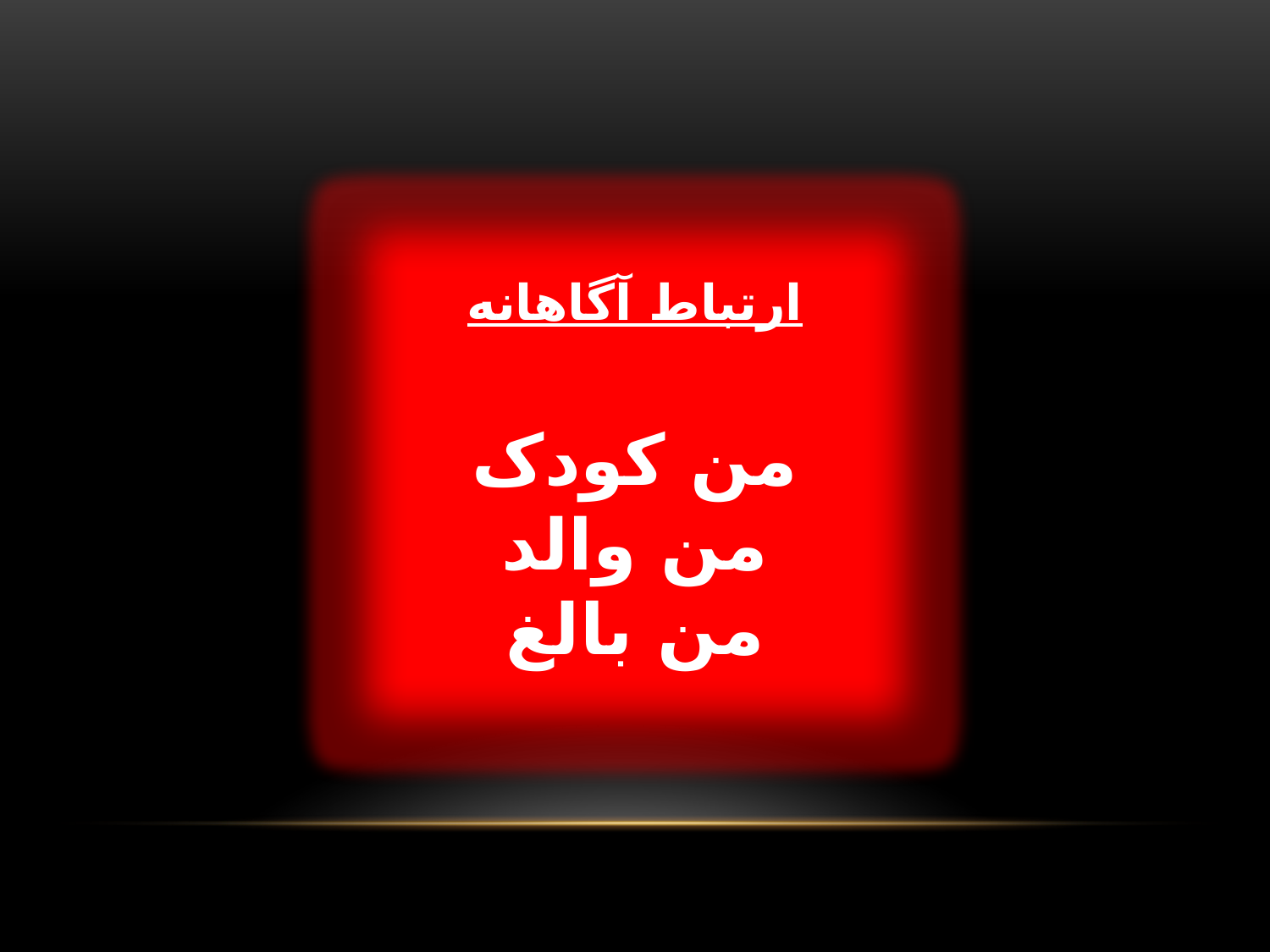

ارتباط آگاهانه

من کودک
من والد
من بالغ